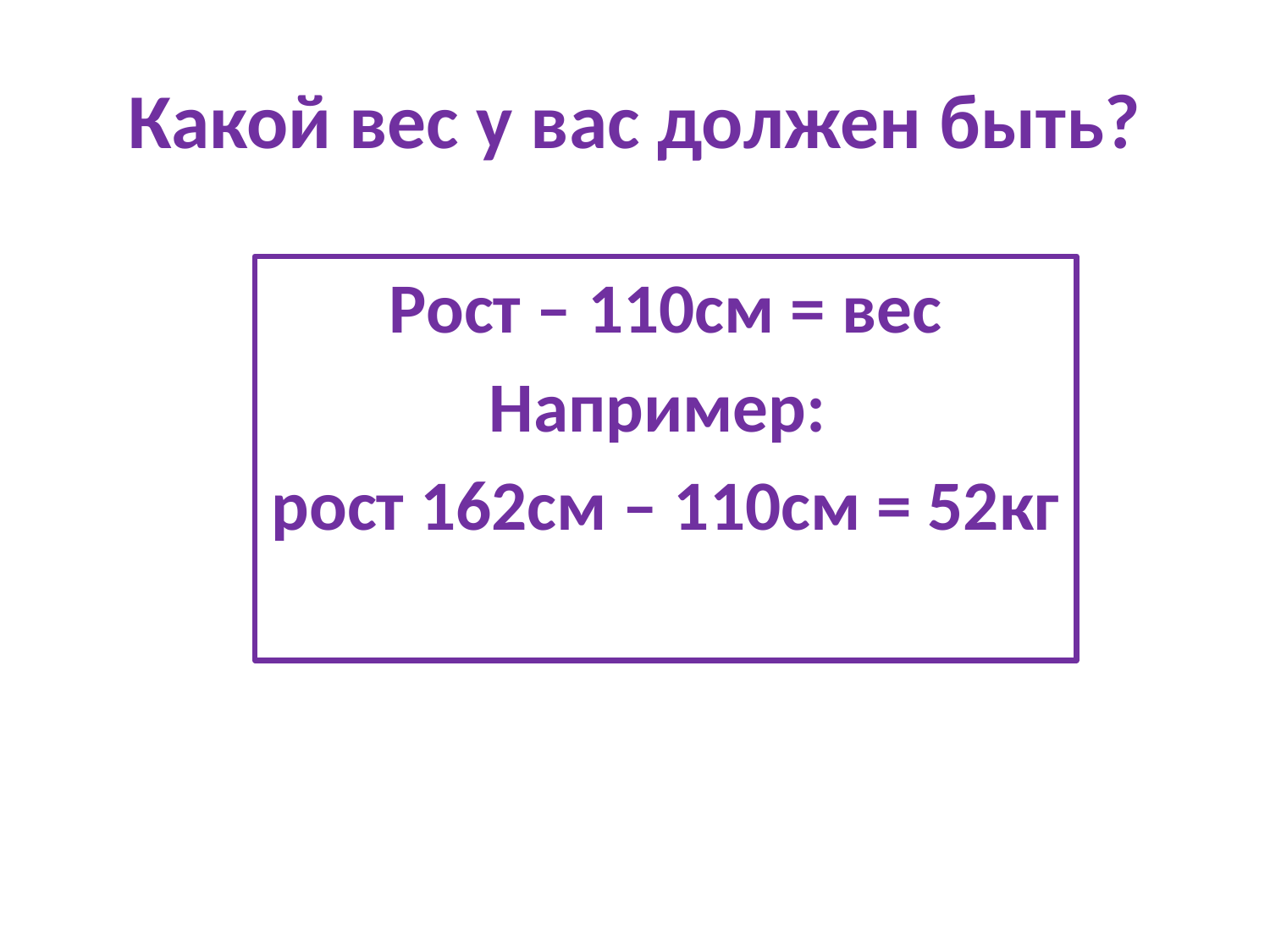

# Какой вес у вас должен быть?
Рост – 110см = вес
Например:
рост 162см – 110см = 52кг